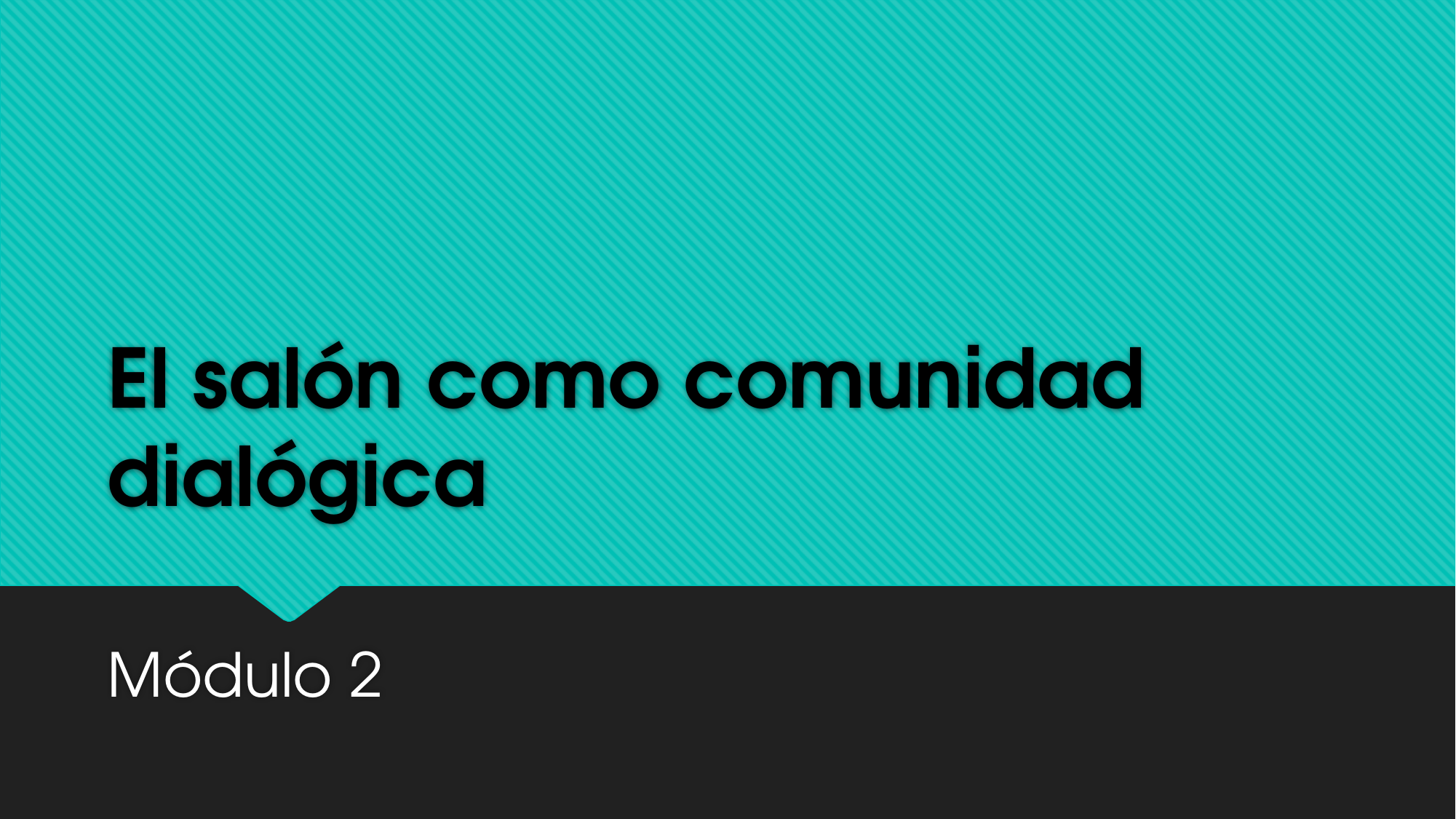

# El salón como comunidad dialógica
Módulo 2